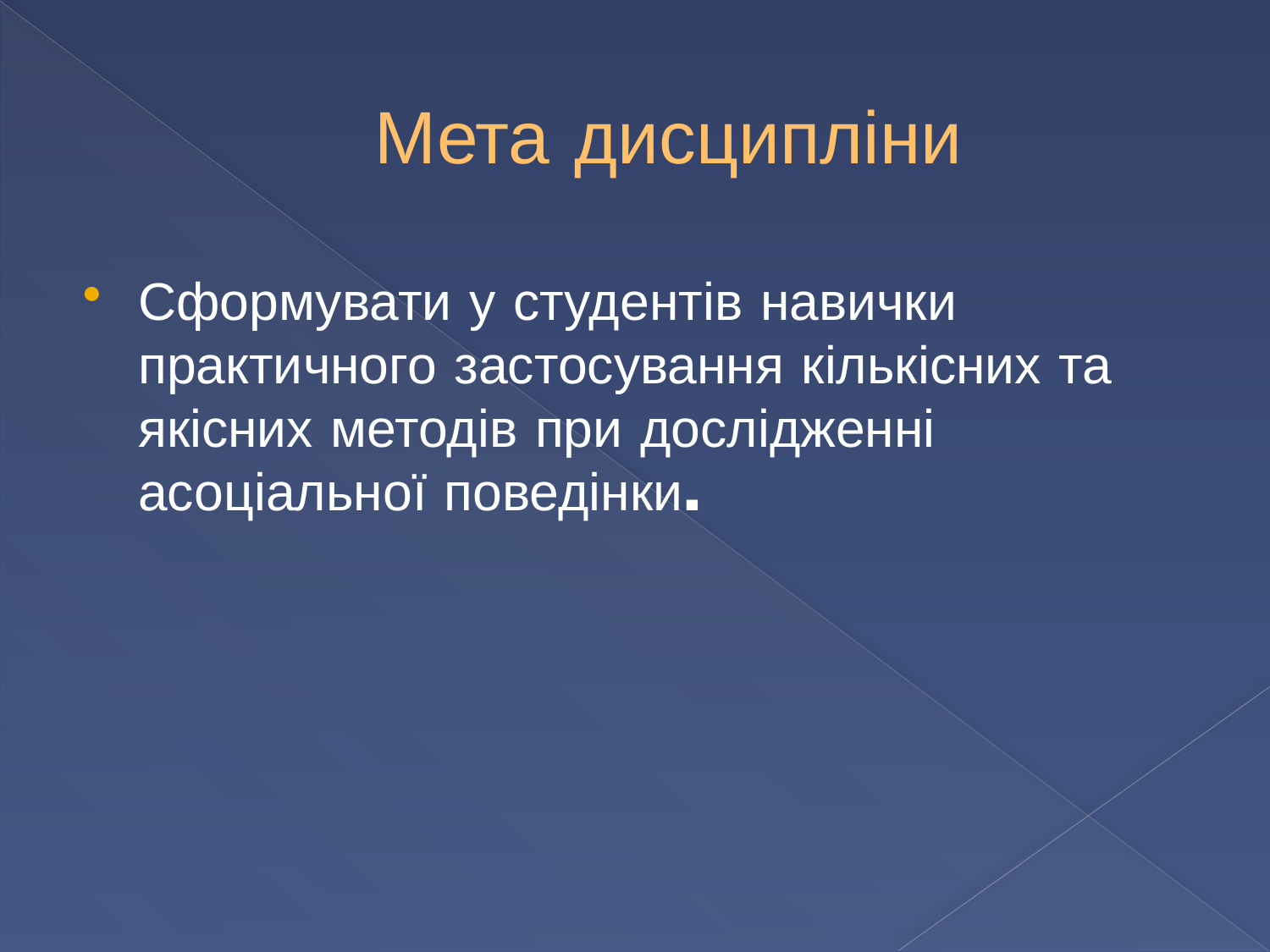

# Мета дисципліни
Сформувати у студентів навички практичного застосування кількісних та якісних методів при дослідженні асоціальної поведінки.